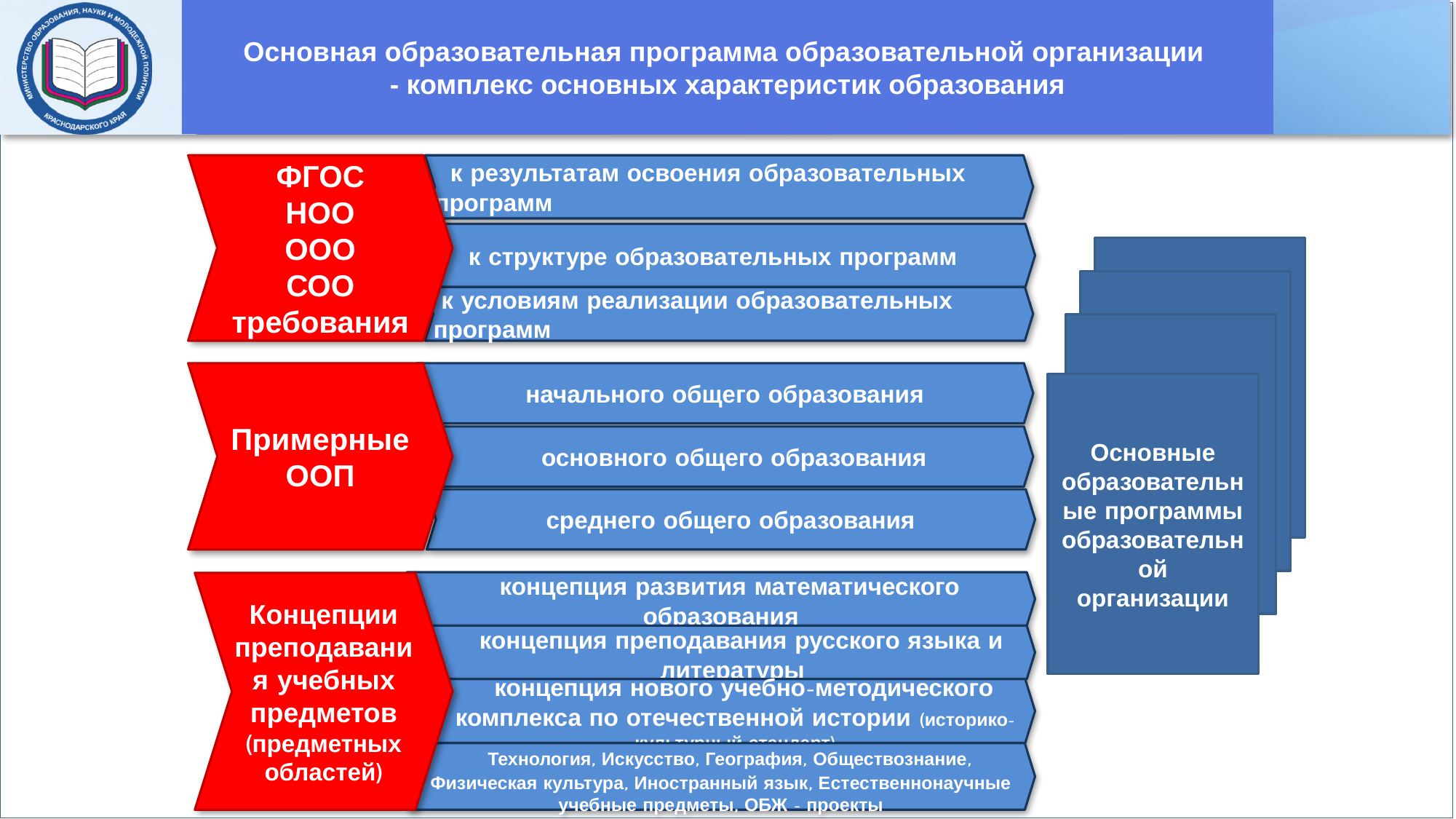

Основная образовательная программа образовательной организации
- комплекс основных характеристик образования
ФГОС
НОО
ООО
СОО
требования
  к результатам освоения образовательных программ
   к структуре образовательных программ

 к условиям реализации образовательных программ

начального общего образования
Примерные ООП
Основные образовательные программы образовательной организации
основного общего образования
среднего общего образования
  концепция развития математического образования
Концепции преподавания учебных предметов (предметных областей)
  концепция преподавания русского языка и литературы
  концепция нового учебно-методического комплекса по отечественной истории (историко-культурный стандарт)
  Технология, Искусство, География, Обществознание, Физическая культура, Иностранный язык, Естественнонаучные учебные предметы, ОБЖ - проекты